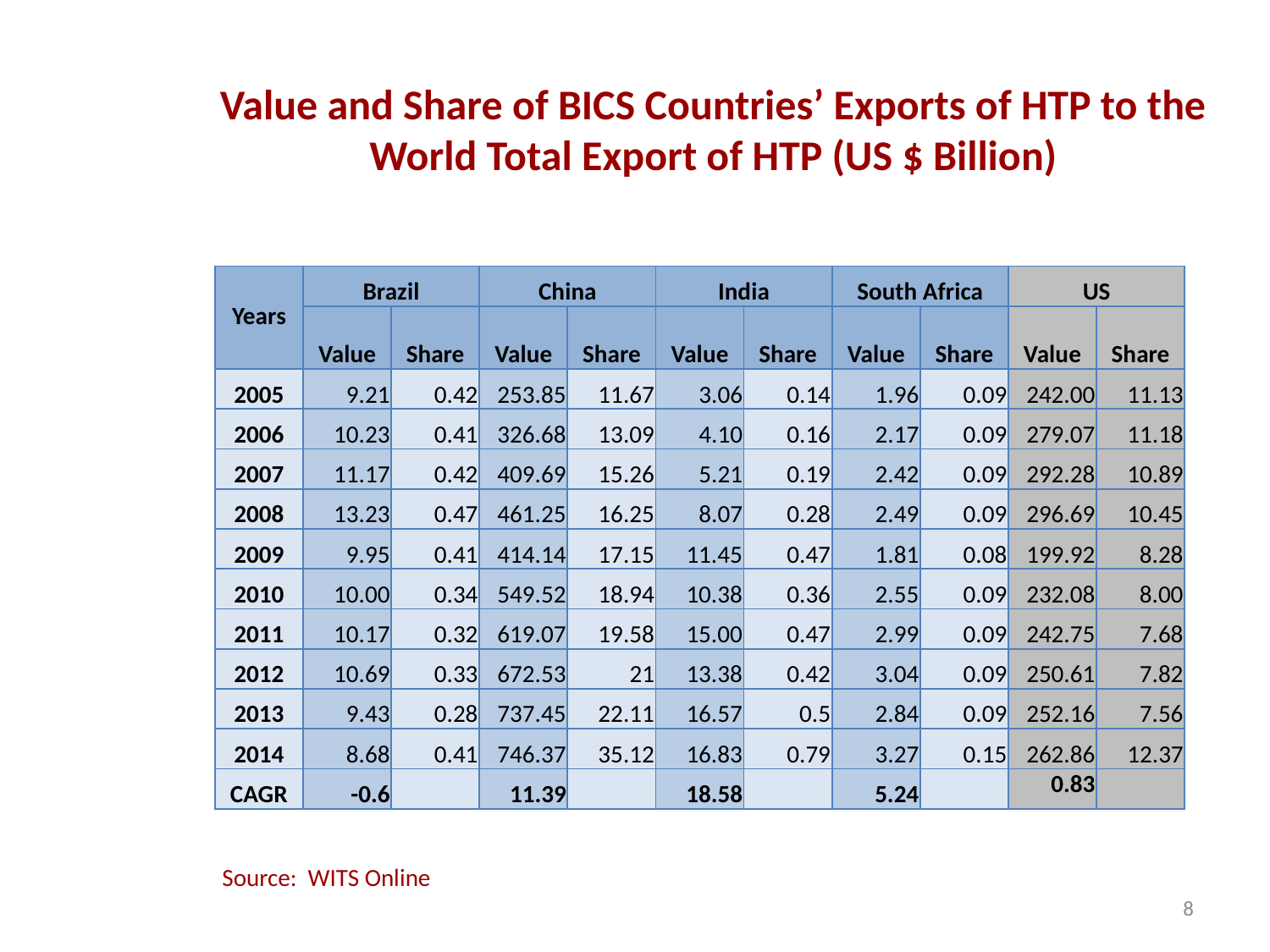

# Value and Share of BICS Countries’ Exports of HTP to the World Total Export of HTP (US $ Billion)
| Years | Brazil |  | China |  | India |  | South Africa |  | US |  |
| --- | --- | --- | --- | --- | --- | --- | --- | --- | --- | --- |
|  | Value | Share | Value | Share | Value | Share | Value | Share | Value | Share |
| 2005 | 9.21 | 0.42 | 253.85 | 11.67 | 3.06 | 0.14 | 1.96 | 0.09 | 242.00 | 11.13 |
| 2006 | 10.23 | 0.41 | 326.68 | 13.09 | 4.10 | 0.16 | 2.17 | 0.09 | 279.07 | 11.18 |
| 2007 | 11.17 | 0.42 | 409.69 | 15.26 | 5.21 | 0.19 | 2.42 | 0.09 | 292.28 | 10.89 |
| 2008 | 13.23 | 0.47 | 461.25 | 16.25 | 8.07 | 0.28 | 2.49 | 0.09 | 296.69 | 10.45 |
| 2009 | 9.95 | 0.41 | 414.14 | 17.15 | 11.45 | 0.47 | 1.81 | 0.08 | 199.92 | 8.28 |
| 2010 | 10.00 | 0.34 | 549.52 | 18.94 | 10.38 | 0.36 | 2.55 | 0.09 | 232.08 | 8.00 |
| 2011 | 10.17 | 0.32 | 619.07 | 19.58 | 15.00 | 0.47 | 2.99 | 0.09 | 242.75 | 7.68 |
| 2012 | 10.69 | 0.33 | 672.53 | 21 | 13.38 | 0.42 | 3.04 | 0.09 | 250.61 | 7.82 |
| 2013 | 9.43 | 0.28 | 737.45 | 22.11 | 16.57 | 0.5 | 2.84 | 0.09 | 252.16 | 7.56 |
| 2014 | 8.68 | 0.41 | 746.37 | 35.12 | 16.83 | 0.79 | 3.27 | 0.15 | 262.86 | 12.37 |
| CAGR | -0.6 |  | 11.39 |  | 18.58 |  | 5.24 |  | 0.83 |  |
Source:  WITS Online
8